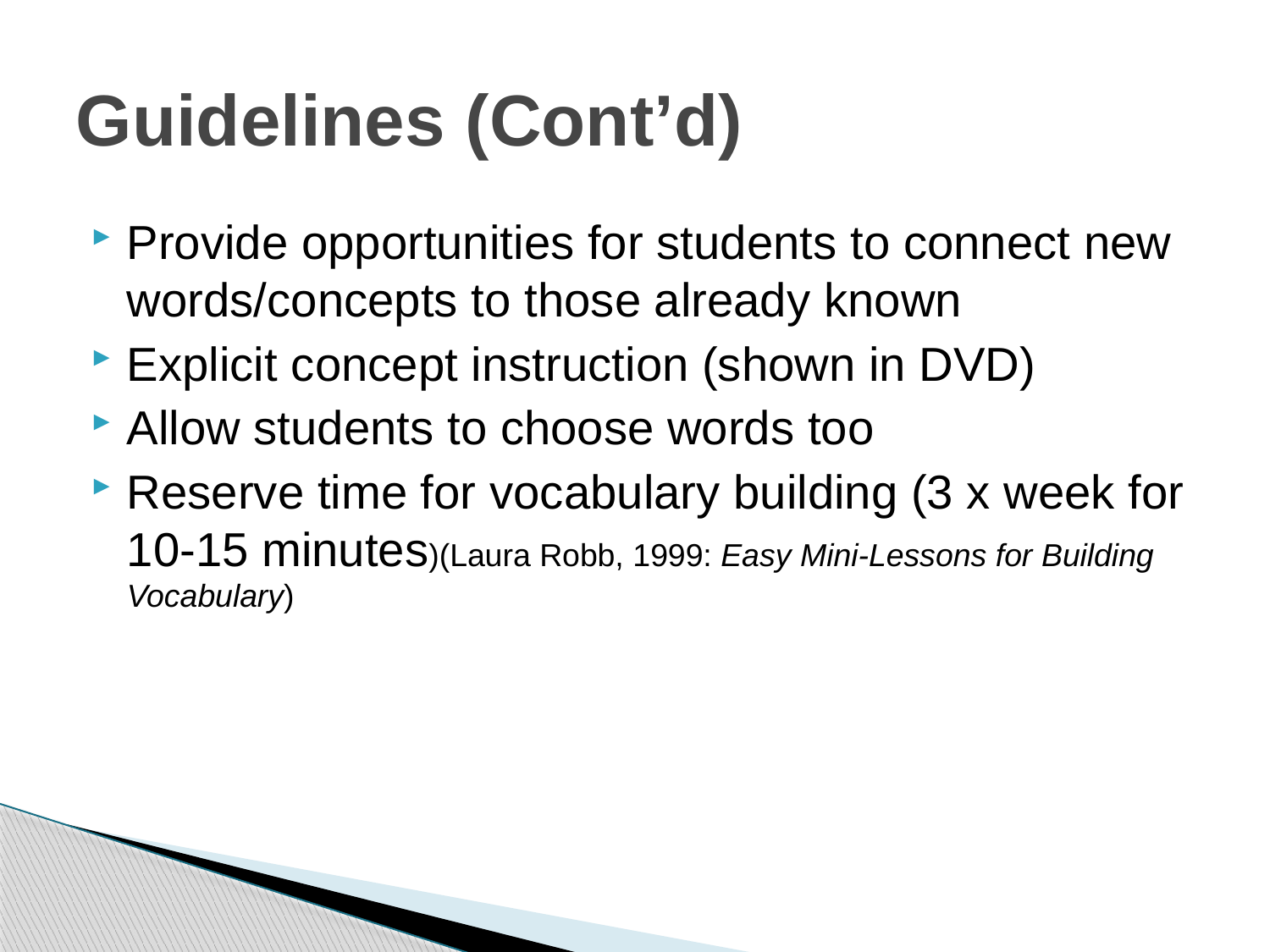

# Guidelines (Cont’d)
Provide opportunities for students to connect new words/concepts to those already known
Explicit concept instruction (shown in DVD)
Allow students to choose words too
Reserve time for vocabulary building (3 x week for 10-15 minutes)(Laura Robb, 1999: Easy Mini-Lessons for Building Vocabulary)